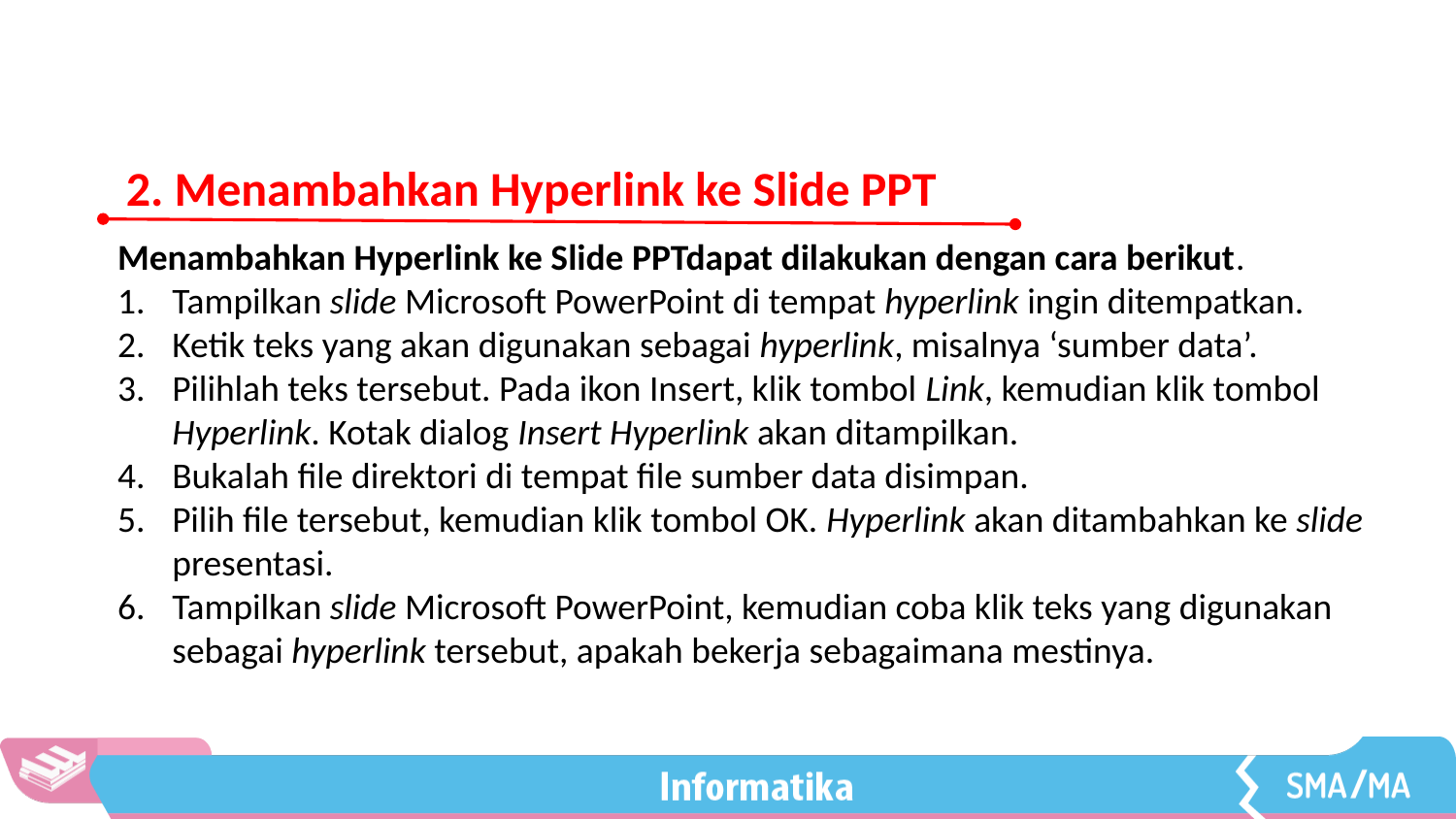

2. Menambahkan Hyperlink ke Slide PPT
Menambahkan Hyperlink ke Slide PPTdapat dilakukan dengan cara berikut.
Tampilkan slide Microsoft PowerPoint di tempat hyperlink ingin ditempatkan.
Ketik teks yang akan digunakan sebagai hyperlink, misalnya ‘sumber data’.
Pilihlah teks tersebut. Pada ikon Insert, klik tombol Link, kemudian klik tombol Hyperlink. Kotak dialog Insert Hyperlink akan ditampilkan.
Bukalah file direktori di tempat file sumber data disimpan.
Pilih file tersebut, kemudian klik tombol OK. Hyperlink akan ditambahkan ke slide presentasi.
Tampilkan slide Microsoft PowerPoint, kemudian coba klik teks yang digunakan sebagai hyperlink tersebut, apakah bekerja sebagaimana mestinya.